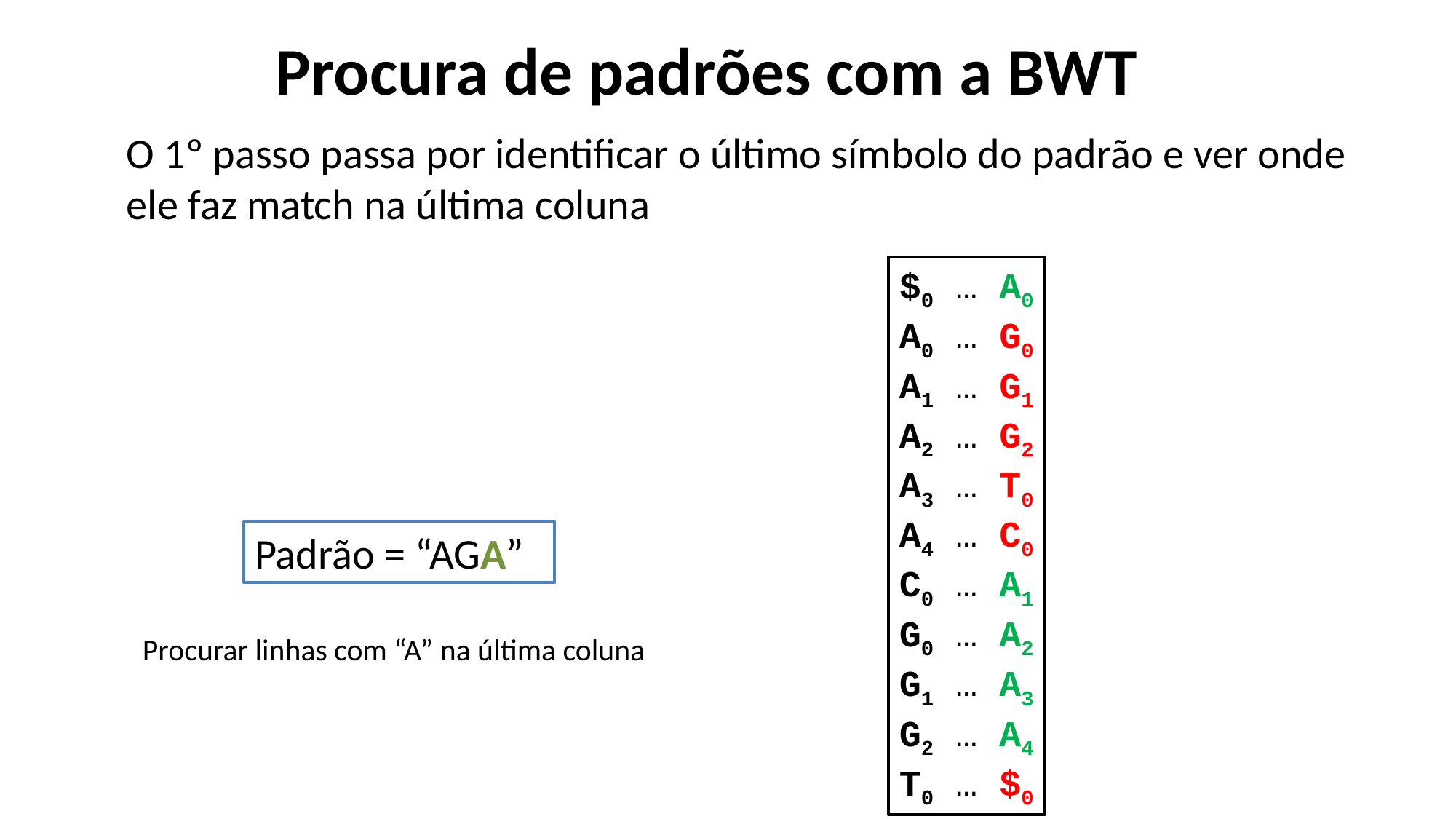

# Procura de padrões com a BWT
O 1º passo passa por identificar o último símbolo do padrão e ver onde ele faz match na última coluna

$0 … A0
A0 … G0
A1 … G1
A2 … G2
A3 … T0
A4 … C0
C0 … A1
G0 … A2
G1 … A3
G2 … A4
T0 … $0
Padrão = “AGA”
Procurar linhas com “A” na última coluna